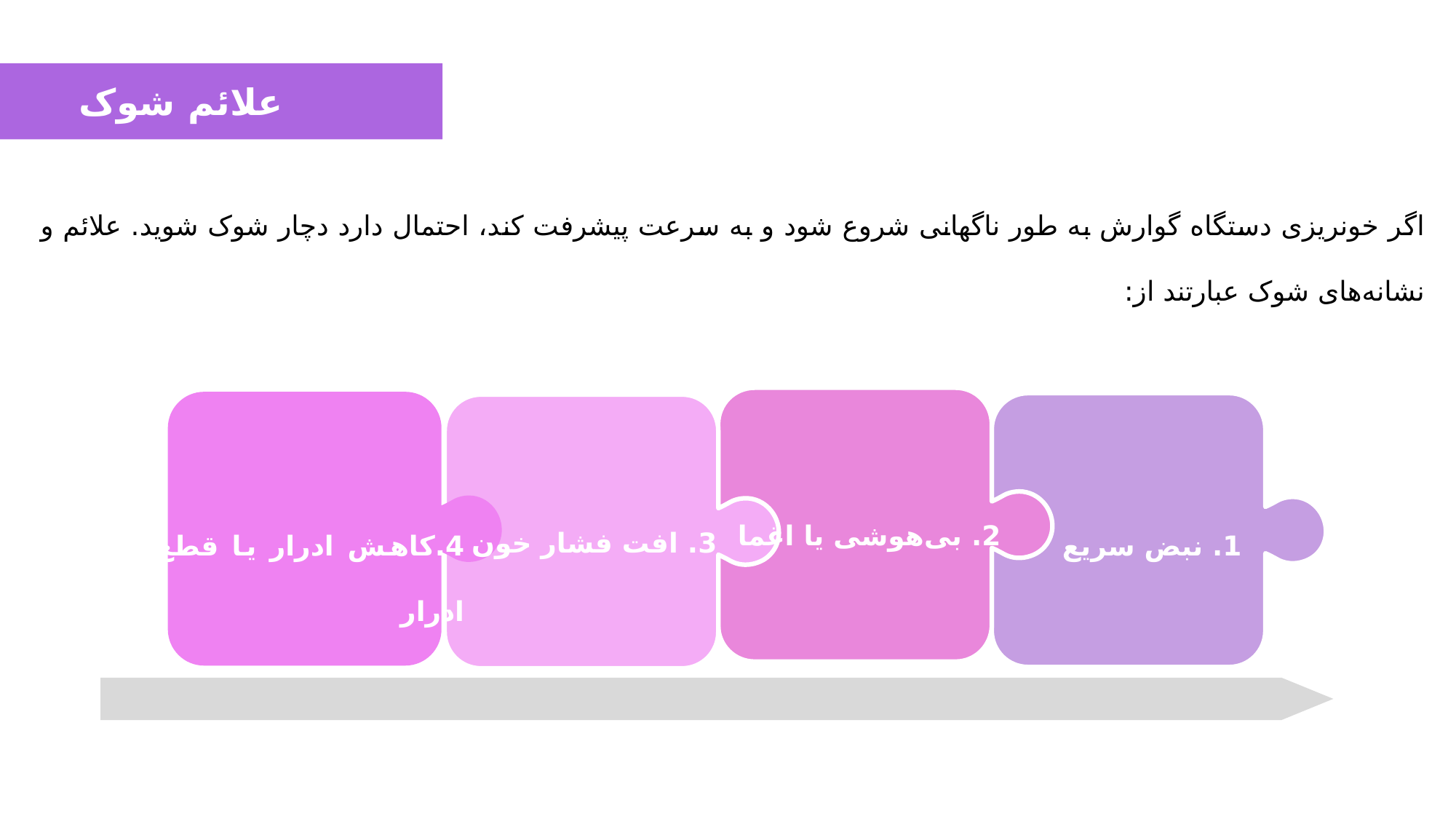

علائم شوک
اگر خونریزی دستگاه گوارش به طور ناگهانی شروع شود و به سرعت پیشرفت کند، احتمال دارد دچار شوک شوید. علائم و نشانه‌های شوک عبارتند از:

2. بی‌هوشی یا اغما
3. افت فشار خون
4.کاهش ادرار یا قطع ادرار
1. نبض سریع